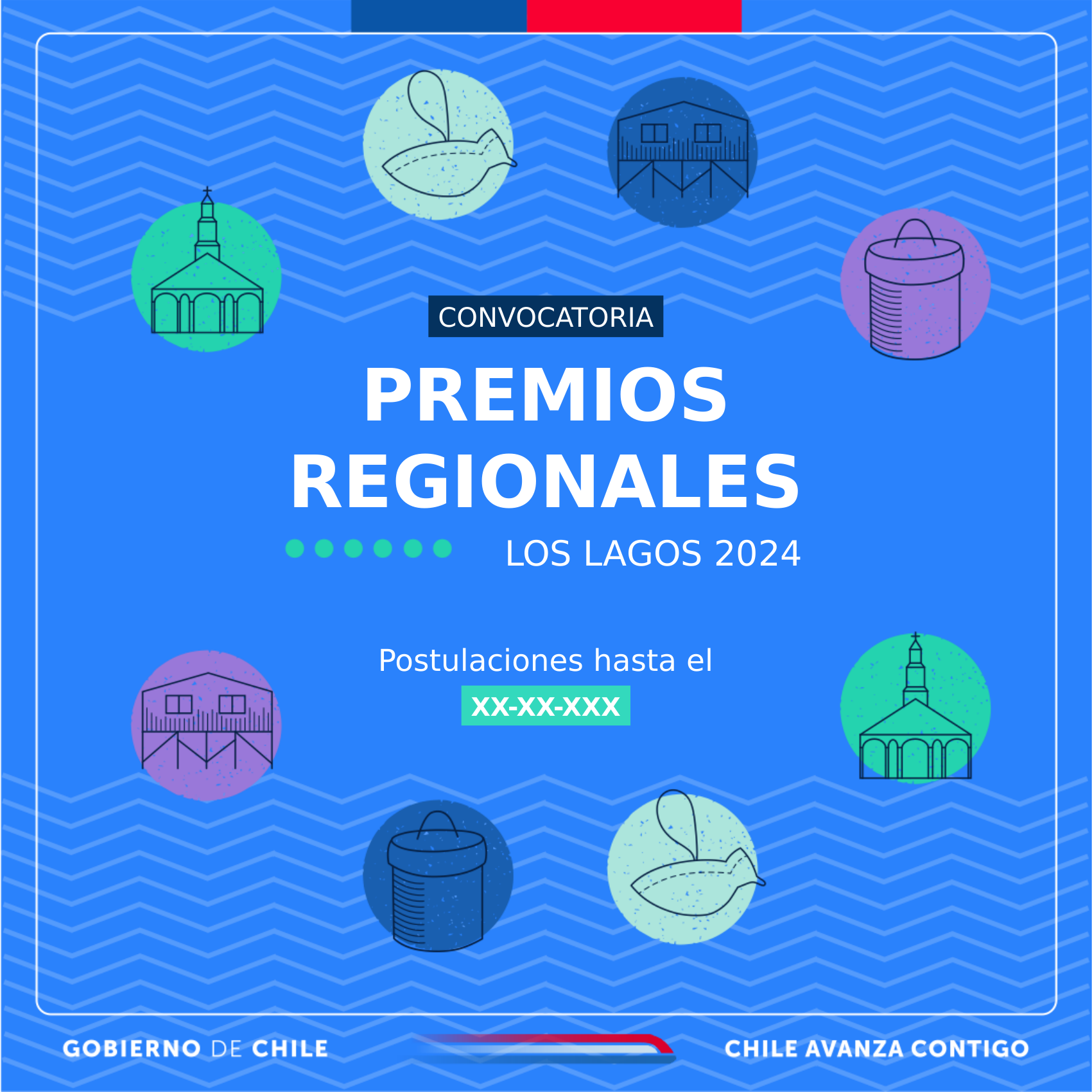

CONVOCATORIA
PREMIOS
REGIONALES
LOS LAGOS 2024
Postulaciones hasta el
XX-XX-XXX